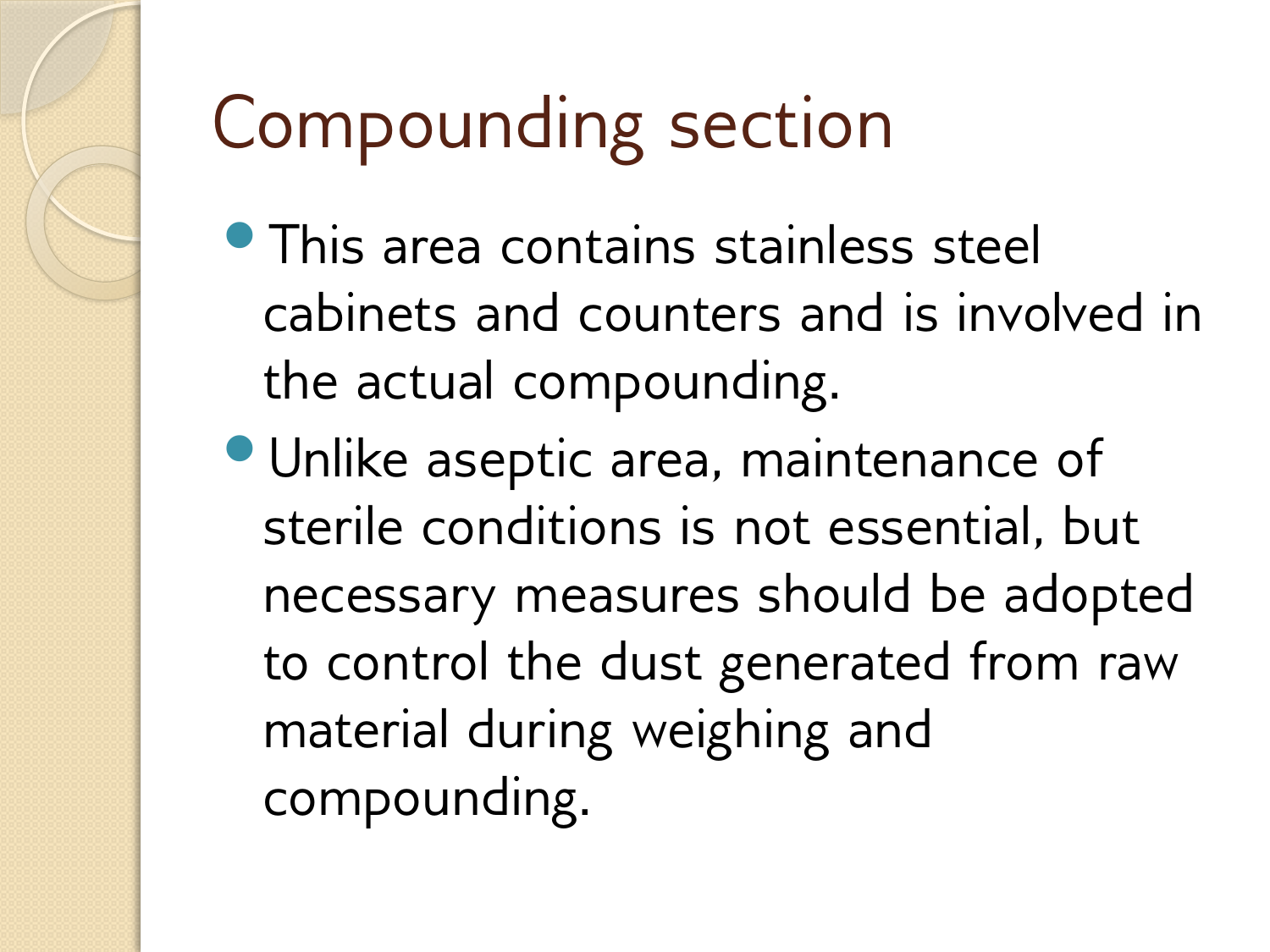

# Compounding section
This area contains stainless steel cabinets and counters and is involved in the actual compounding.
Unlike aseptic area, maintenance of sterile conditions is not essential, but necessary measures should be adopted to control the dust generated from raw material during weighing and compounding.